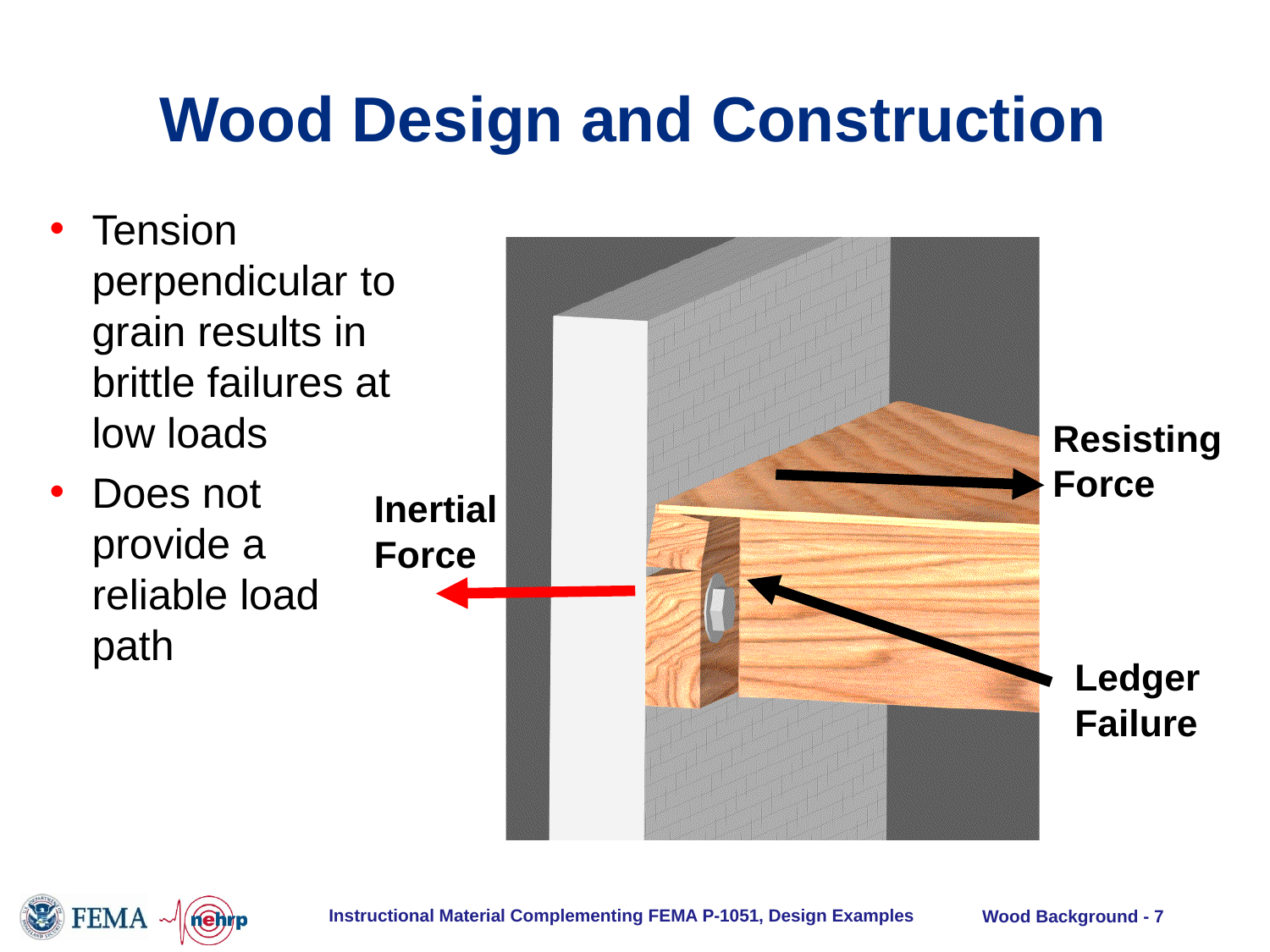

# Wood Design and Construction
Tension perpendicular to grain results in brittle failures at low loads
Does not provide a reliable load path

Resisting Force
Inertial Force
Ledger Failure